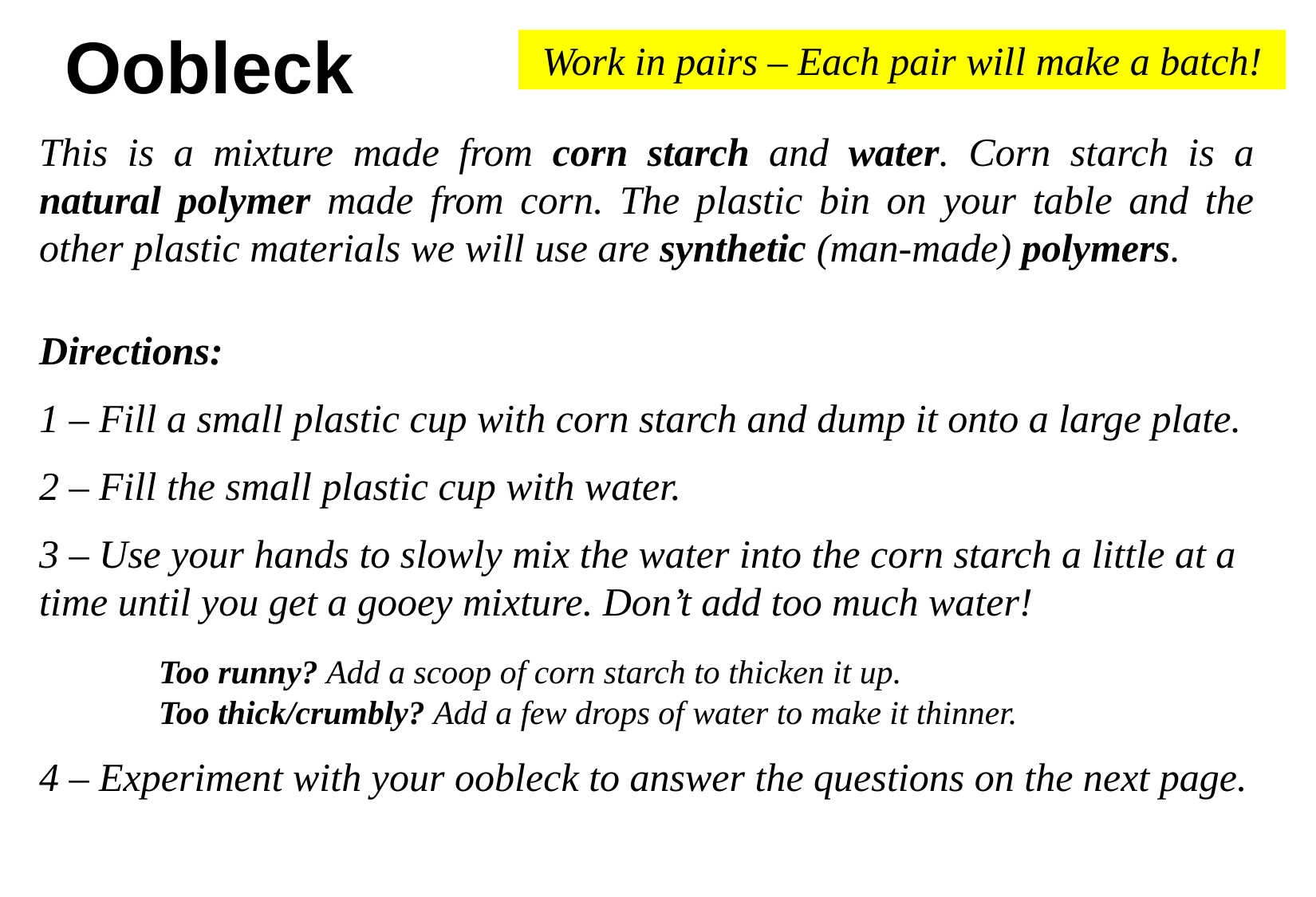

# Oobleck
Work in pairs – Each pair will make a batch!
This is a mixture made from corn starch and water. Corn starch is a natural polymer made from corn. The plastic bin on your table and the other plastic materials we will use are synthetic (man-made) polymers.
Directions:
1 – Fill a small plastic cup with corn starch and dump it onto a large plate.
2 – Fill the small plastic cup with water.
3 – Use your hands to slowly mix the water into the corn starch a little at a time until you get a gooey mixture. Don’t add too much water!
	Too runny? Add a scoop of corn starch to thicken it up.
	Too thick/crumbly? Add a few drops of water to make it thinner.
4 – Experiment with your oobleck to answer the questions on the next page.